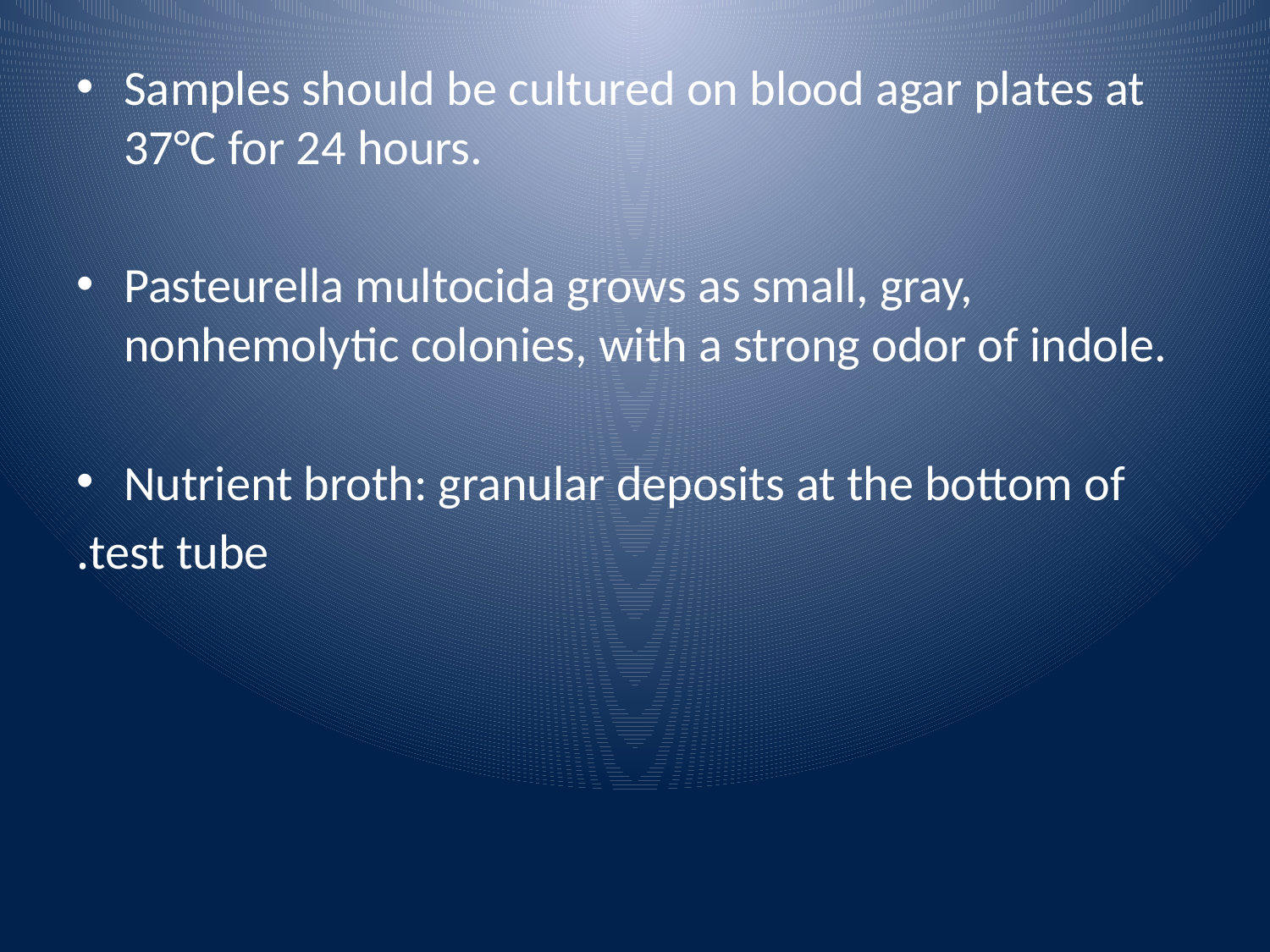

Samples should be cultured on blood agar plates at 37°C for 24 hours.

Pasteurella multocida grows as small, gray, nonhemolytic colonies, with a strong odor of indole.

Nutrient broth: granular deposits at the bottom of
test tube.